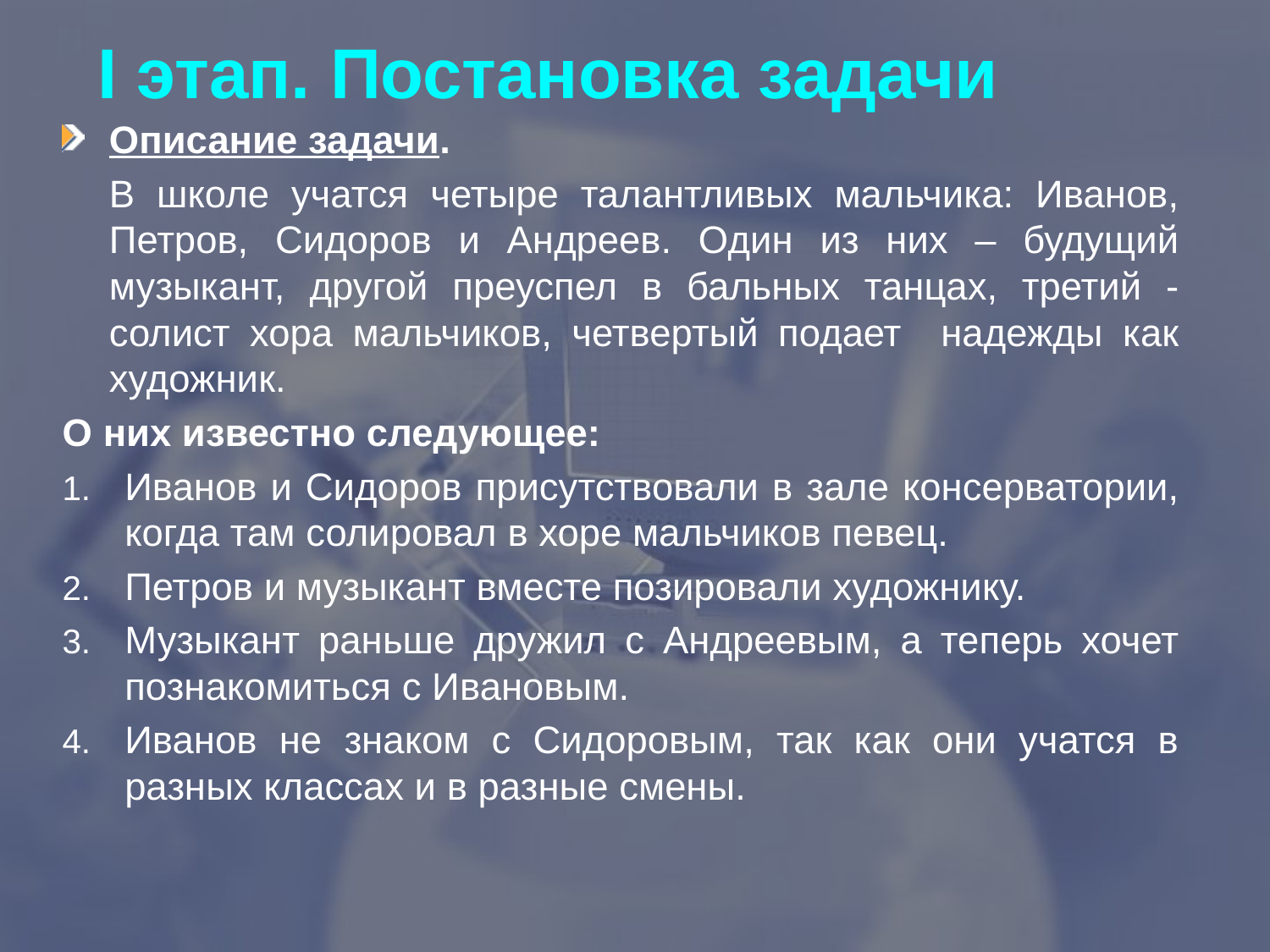

# I этап. Постановка задачи
Описание задачи.
	В школе учатся четыре талантливых мальчика: Иванов, Петров, Сидоров и Андреев. Один из них – будущий музыкант, другой преуспел в бальных танцах, третий - солист хора мальчиков, четвертый подает  надежды как художник.
О них известно следующее:
Иванов и Сидоров присутствовали в зале консерватории, когда там солировал в хоре мальчиков певец.
Петров и музыкант вместе позировали художнику.
Музыкант раньше дружил с Андреевым, а теперь хочет познакомиться с Ивановым.
Иванов не знаком с Сидоровым, так как они учатся в разных классах и в разные смены.